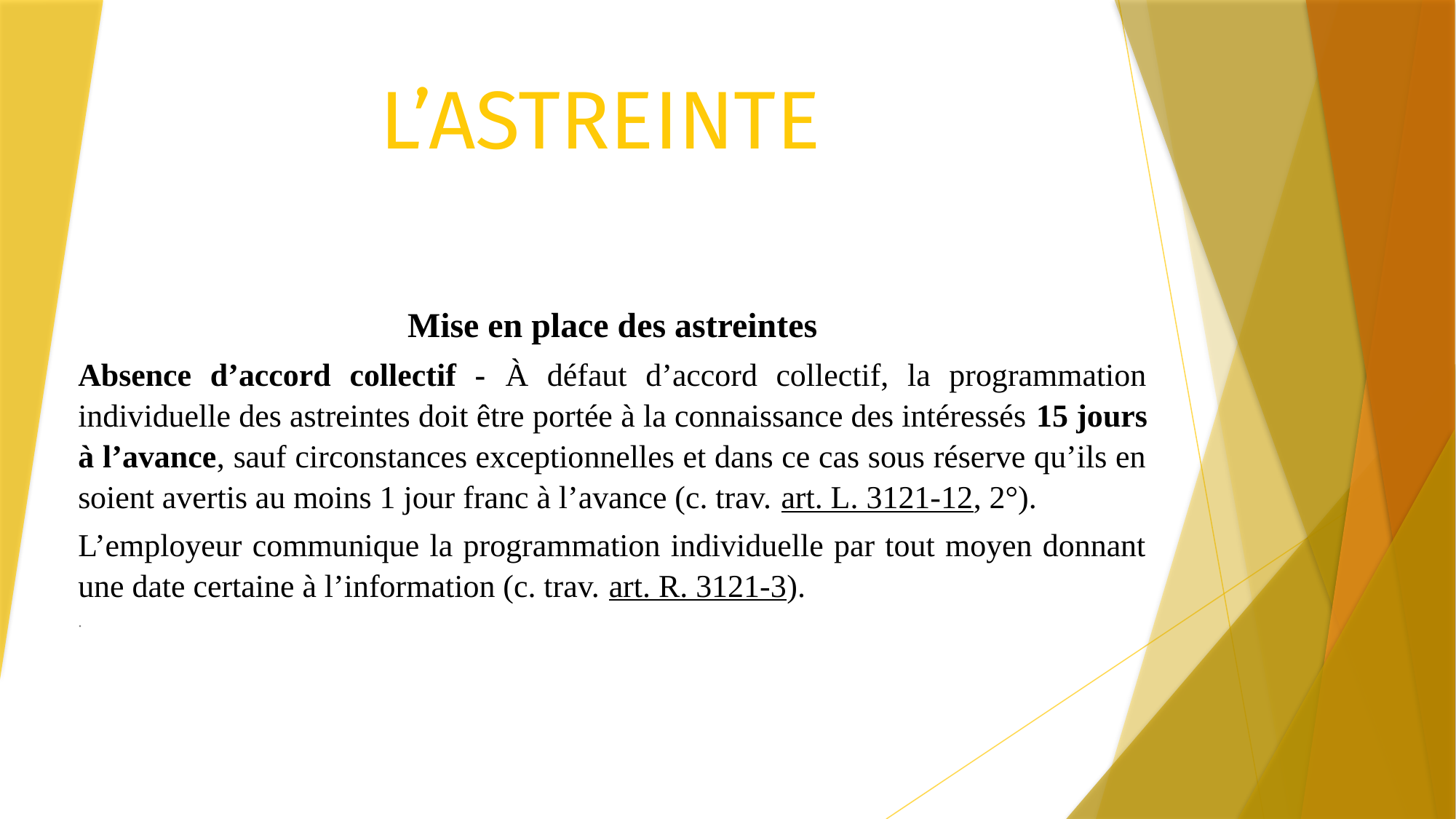

# L’ASTREINTE

Mise en place des astreintes
Absence d’accord collectif - À défaut d’accord collectif, la programmation individuelle des astreintes doit être portée à la connaissance des intéressés 15 jours à l’avance, sauf circonstances exceptionnelles et dans ce cas sous réserve qu’ils en soient avertis au moins 1 jour franc à l’avance (c. trav. art. L. 3121-12, 2°).
L’employeur communique la programmation individuelle par tout moyen donnant une date certaine à l’information (c. trav. art. R. 3121-3).
.